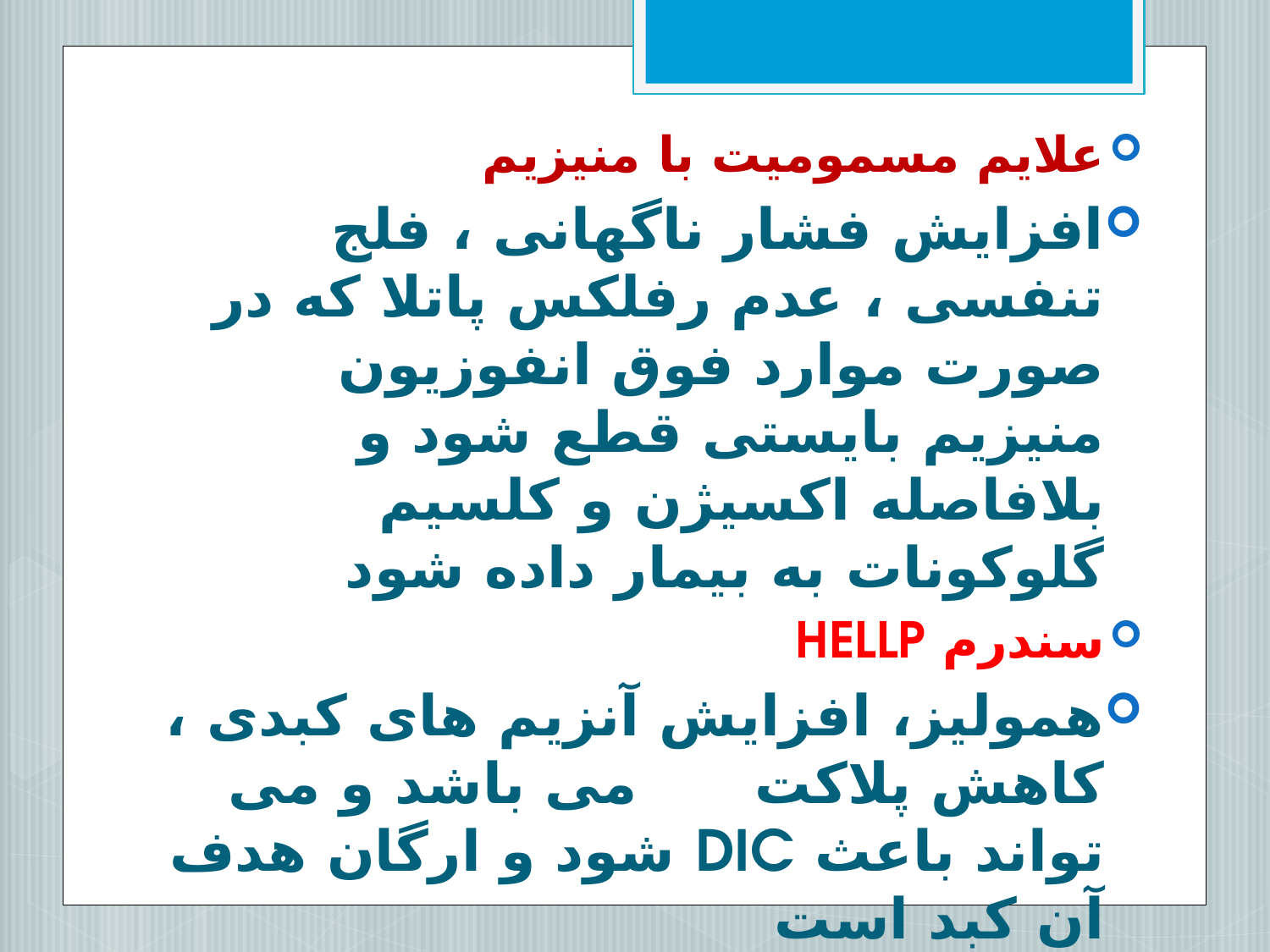

علایم مسمومیت با منیزیم
افزایش فشار ناگهانی ، فلج تنفسی ، عدم رفلکس پاتلا که در صورت موارد فوق انفوزیون منیزیم بایستی قطع شود و بلافاصله اکسیژن و کلسیم گلوکونات به بیمار داده شود
سندرم HELLP
همولیز، افزایش آنزیم های کبدی ، کاهش پلاکت      می باشد و می تواند باعث DIC شود و ارگان هدف آن کبد است